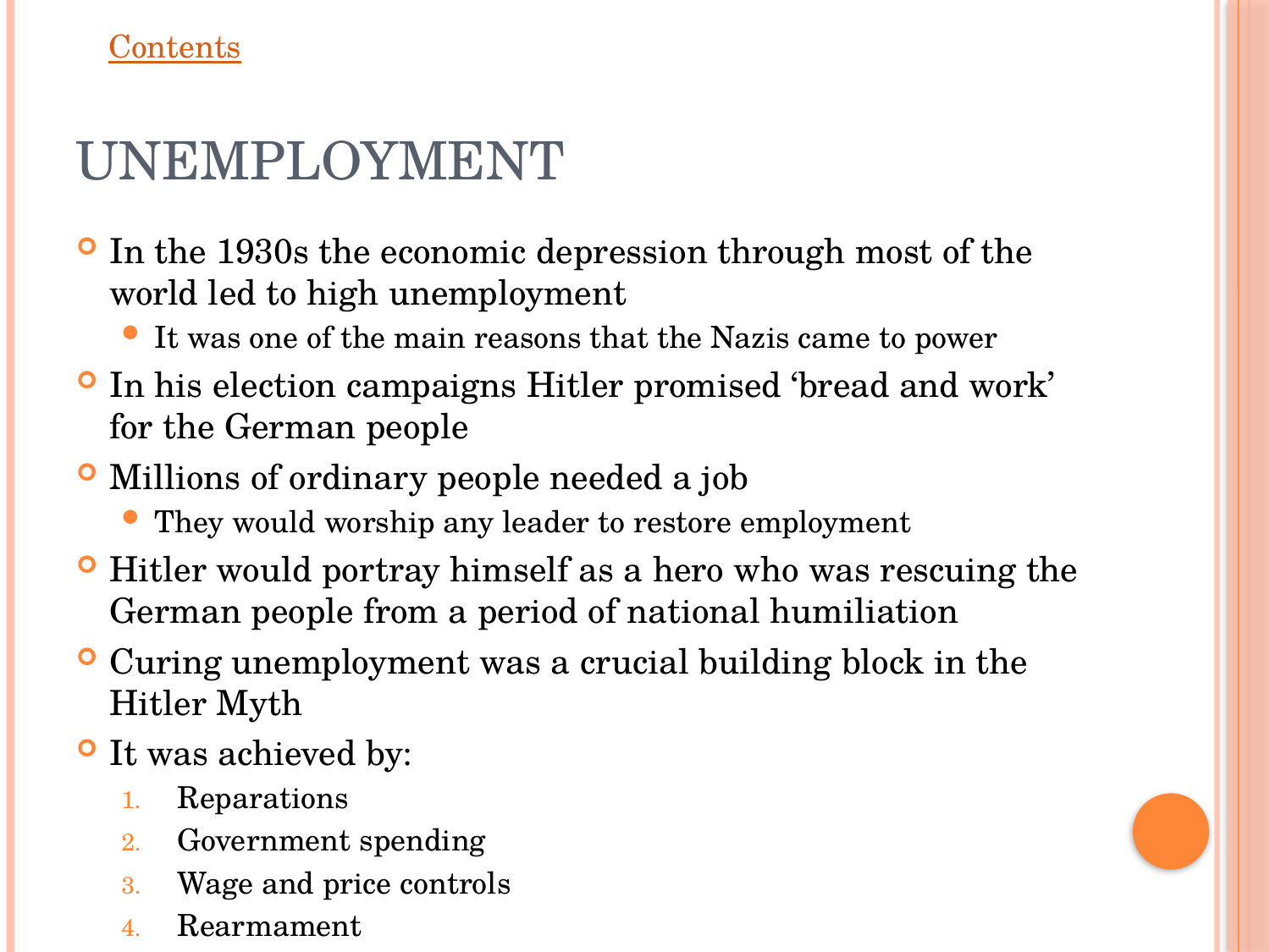

# Unemployment
In the 1930s the economic depression through most of the world led to high unemployment
It was one of the main reasons that the Nazis came to power
In his election campaigns Hitler promised ‘bread and work’ for the German people
Millions of ordinary people needed a job
They would worship any leader to restore employment
Hitler would portray himself as a hero who was rescuing the German people from a period of national humiliation
Curing unemployment was a crucial building block in the Hitler Myth
It was achieved by:
Reparations
Government spending
Wage and price controls
Rearmament